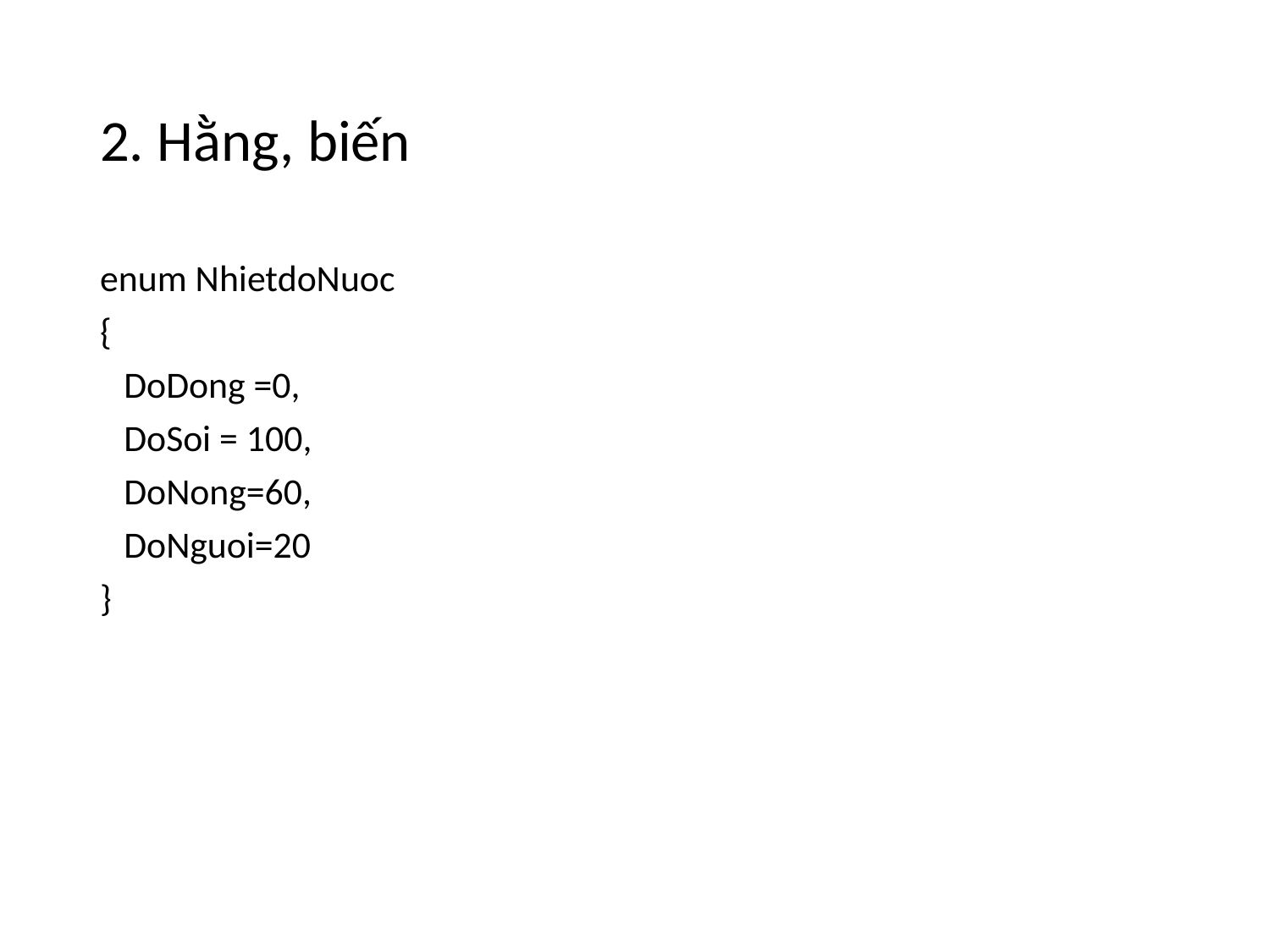

# 2. Hằng, biến
enum NhietdoNuoc
{
	DoDong =0,
	DoSoi = 100,
	DoNong=60,
	DoNguoi=20
}